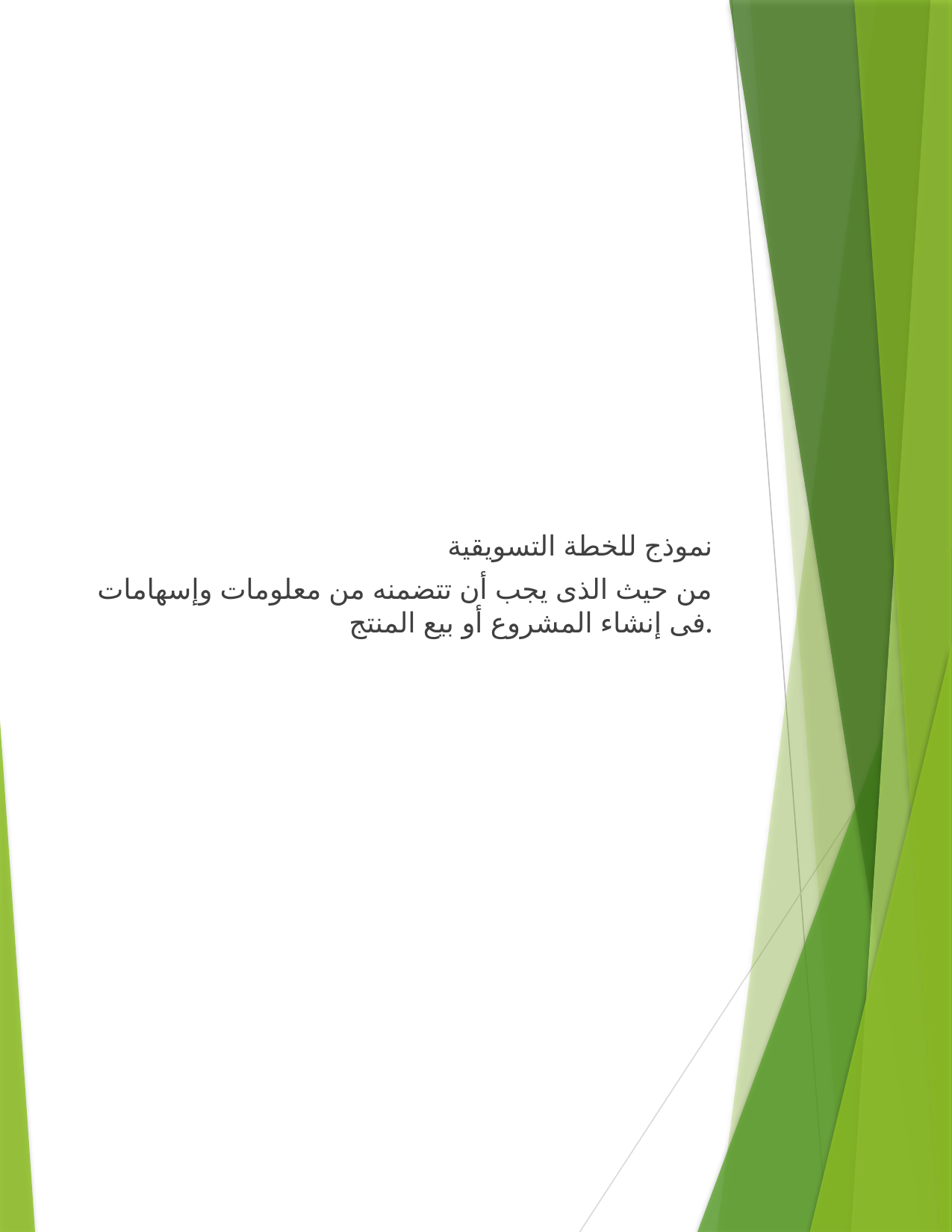

نموذج للخطة التسويقية
من حيث الذى يجب أن تتضمنه من معلومات وإسهامات فى إنشاء المشروع أو بيع المنتج.